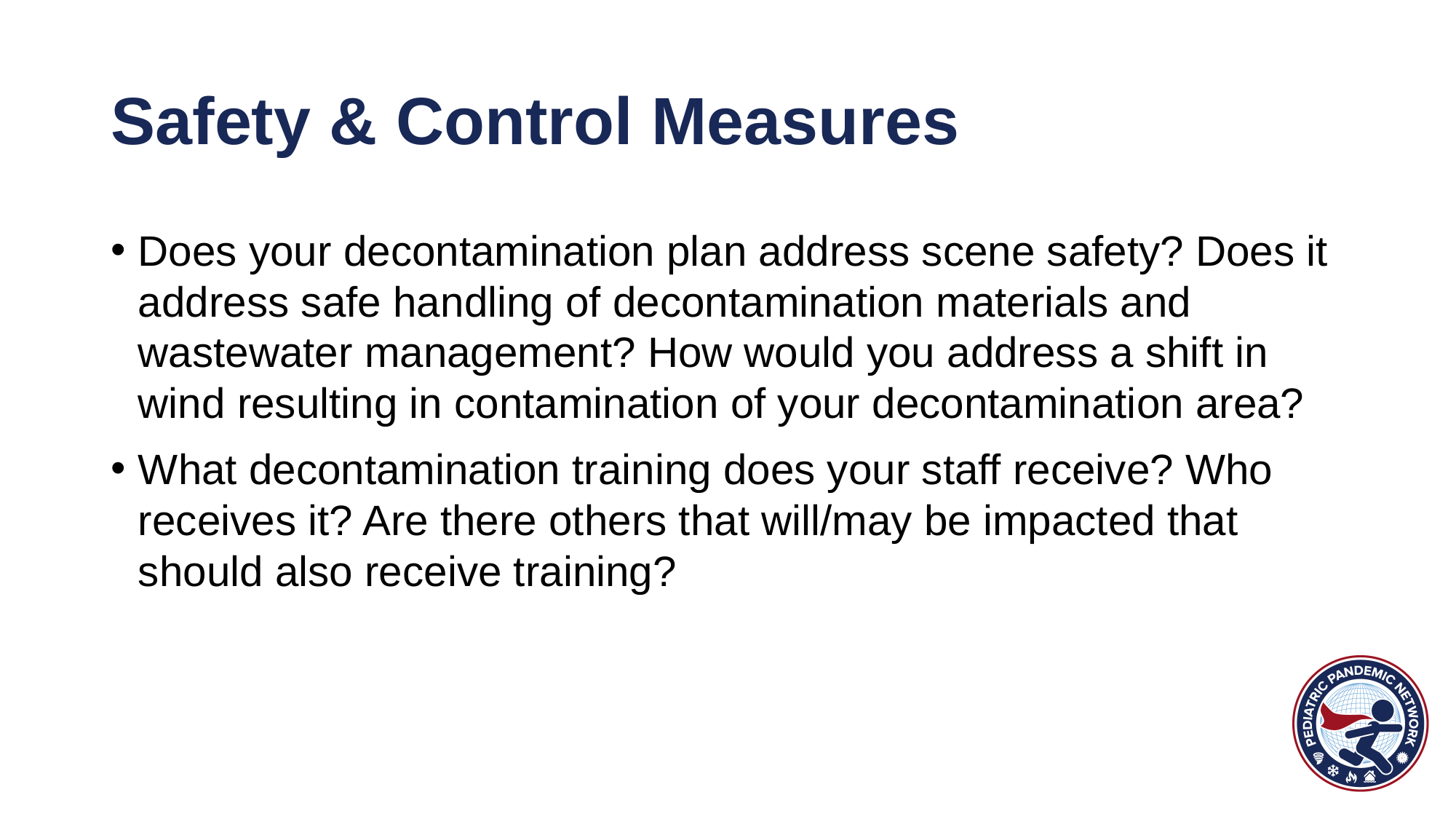

# Safety & Control Measures
Does your decontamination plan address scene safety? Does it address safe handling of decontamination materials and wastewater management? How would you address a shift in wind resulting in contamination of your decontamination area?
What decontamination training does your staff receive? Who receives it? Are there others that will/may be impacted that should also receive training?